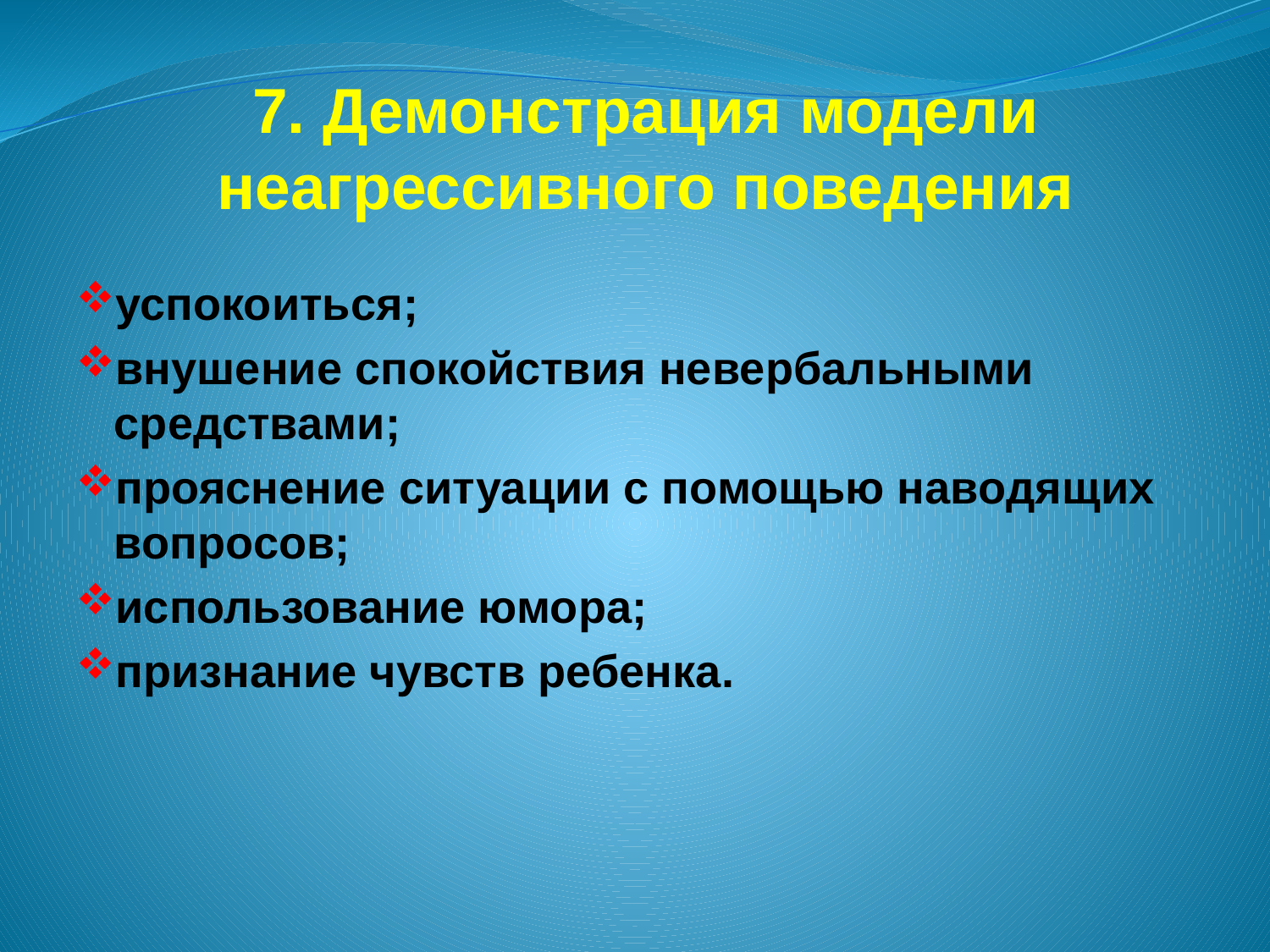

# 7. Демонстрация модели неагрессивного поведения
успокоиться;
внушение спокойствия невербальными средствами;
прояснение ситуации с помощью наводящих вопросов;
использование юмора;
признание чувств ребенка.